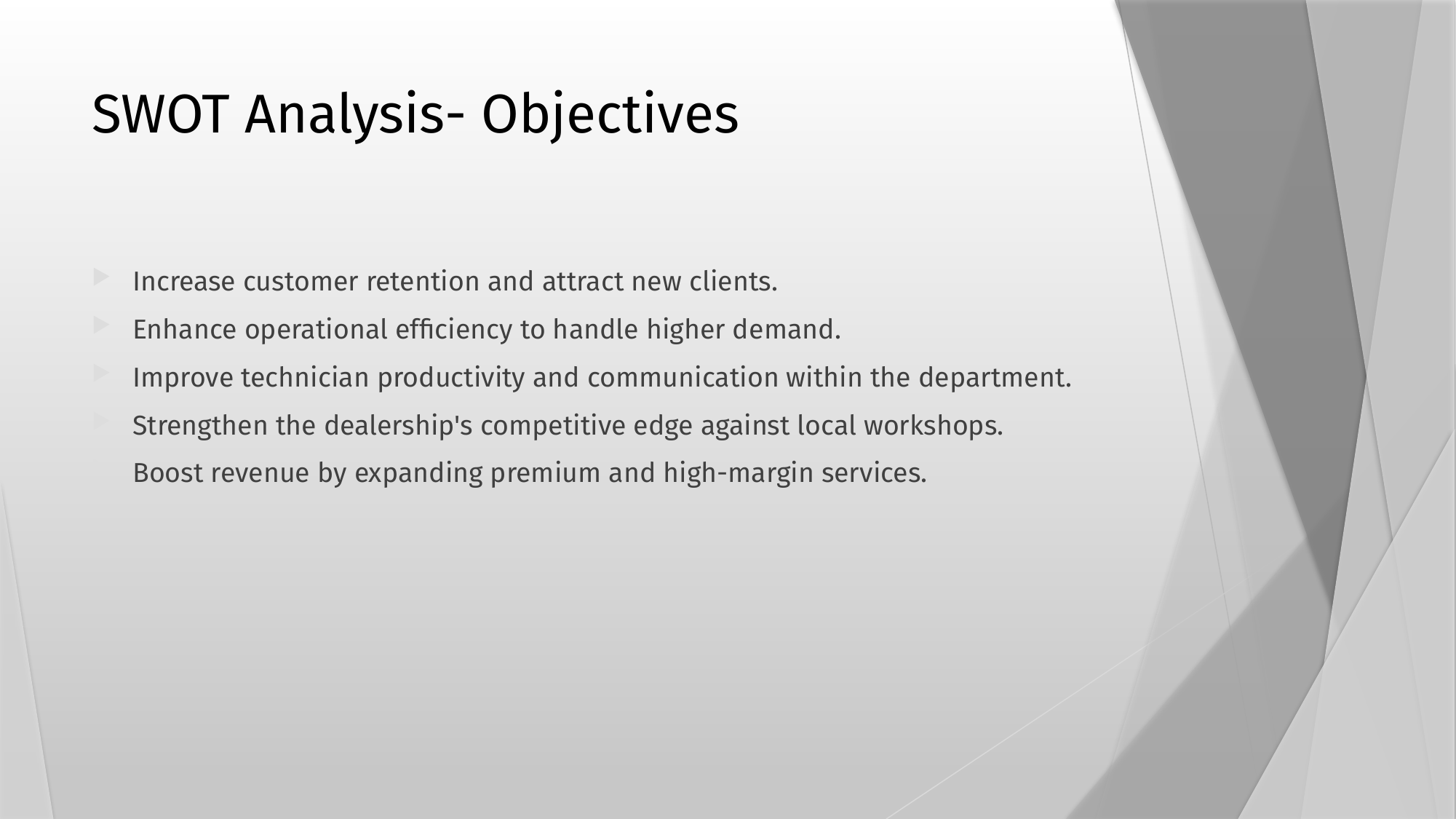

# SWOT Analysis- Objectives
Increase customer retention and attract new clients.
Enhance operational efficiency to handle higher demand.
Improve technician productivity and communication within the department.
Strengthen the dealership's competitive edge against local workshops.
Boost revenue by expanding premium and high-margin services.